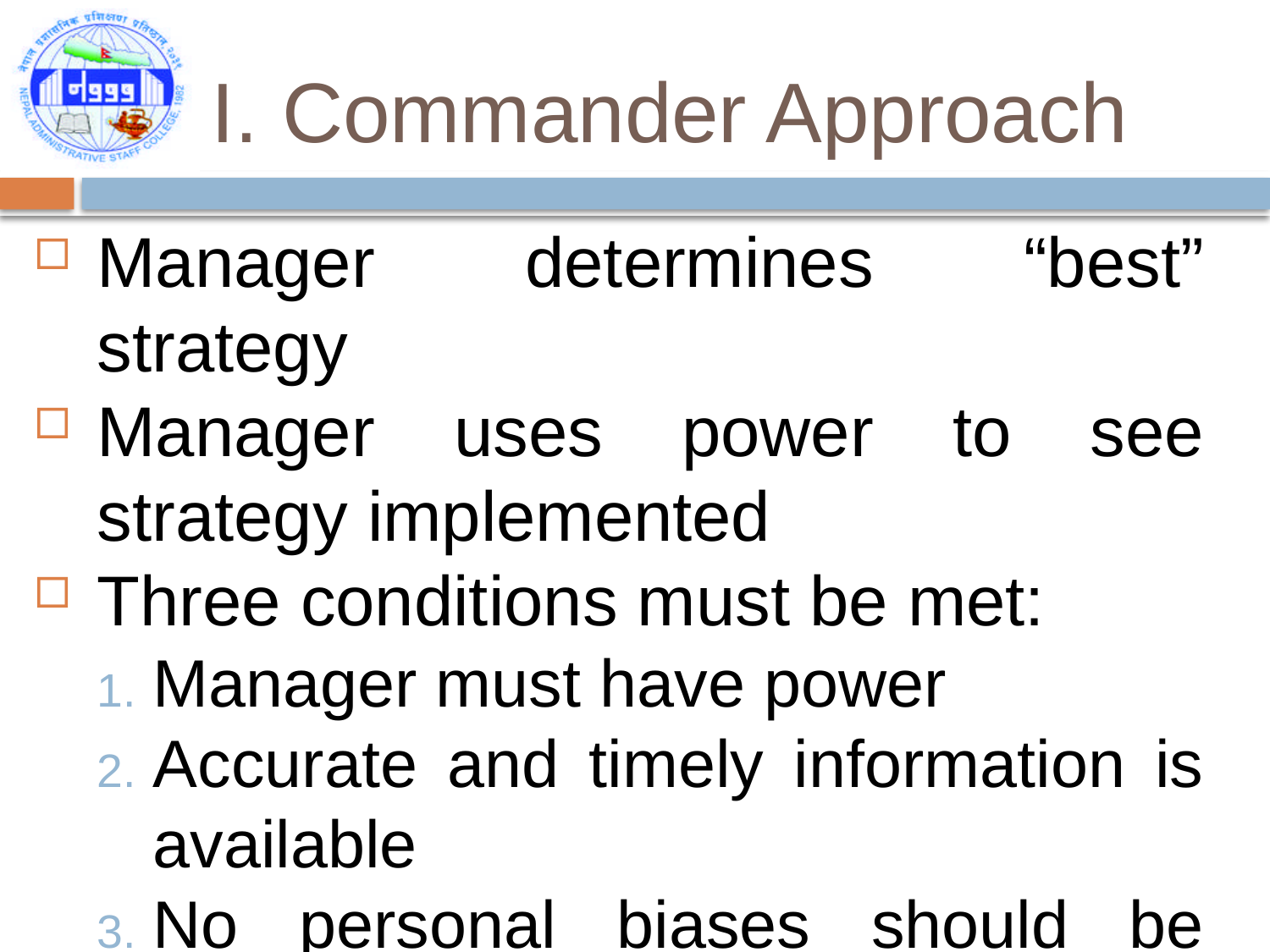

# I. Commander Approach
Manager determines “best” strategy
Manager uses power to see strategy implemented
Three conditions must be met:
Manager must have power
Accurate and timely information is available
No personal biases should be present